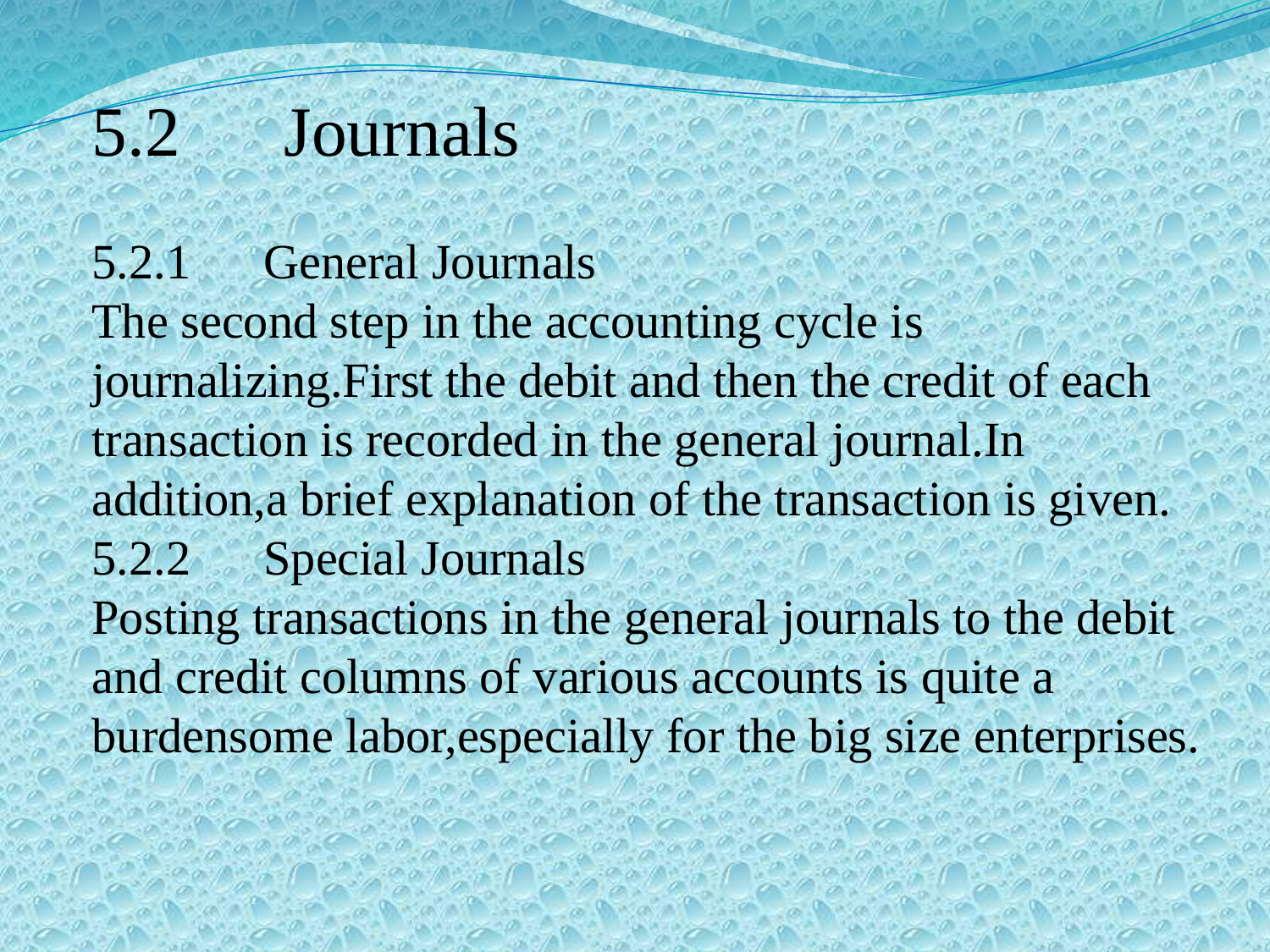

5.2　Journals

5.2.1　General Journals
The second step in the accounting cycle is journalizing.First the debit and then the credit of each transaction is recorded in the general journal.In addition,a brief explanation of the transaction is given.
5.2.2　Special Journals
Posting transactions in the general journals to the debit and credit columns of various accounts is quite a burdensome labor,especially for the big size enterprises.